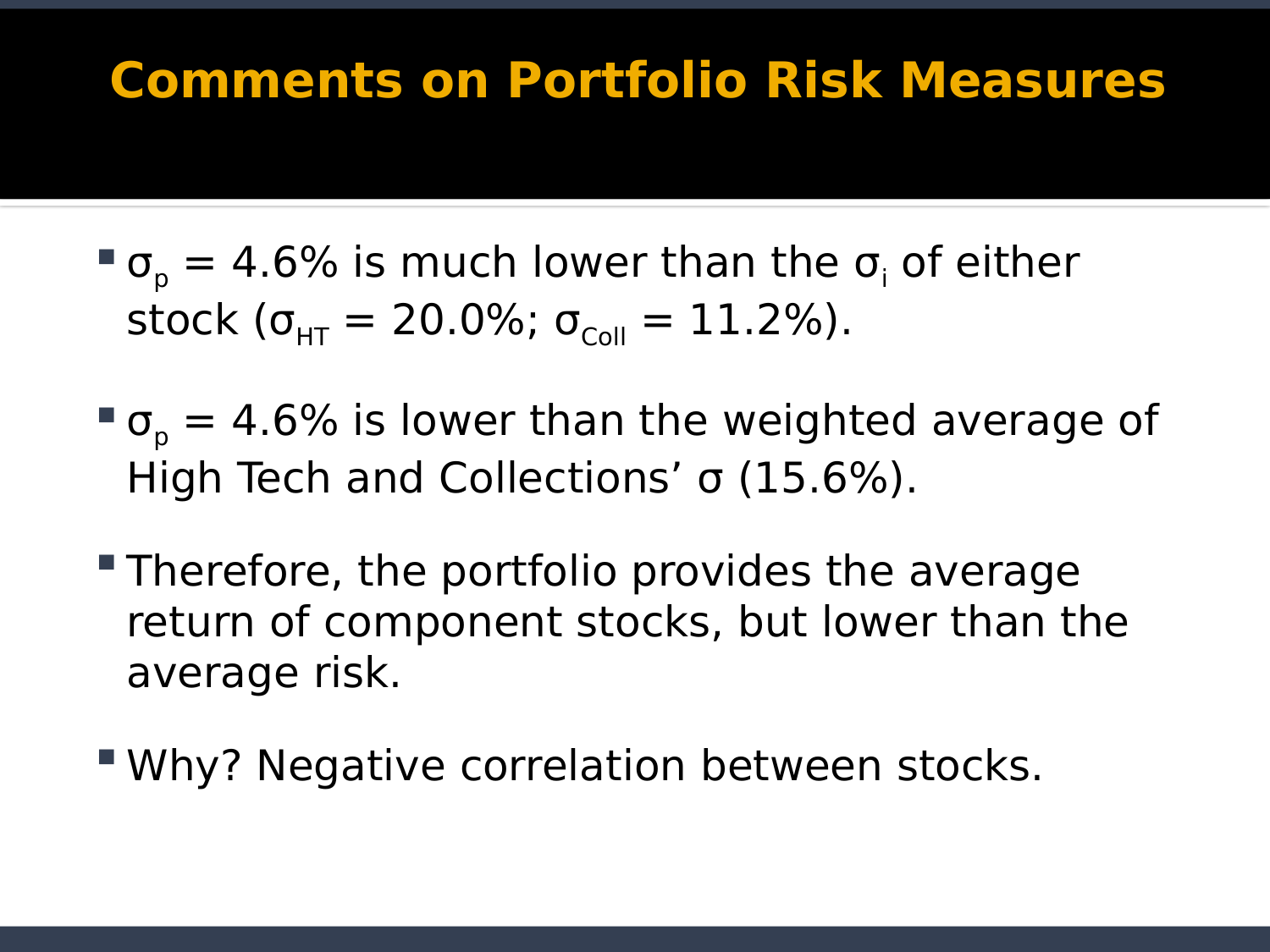

# Comments on Portfolio Risk Measures
σp = 4.6% is much lower than the σi of either stock (σHT = 20.0%; σColl = 11.2%).
σp = 4.6% is lower than the weighted average of High Tech and Collections’ σ (15.6%).
Therefore, the portfolio provides the average return of component stocks, but lower than the average risk.
Why? Negative correlation between stocks.